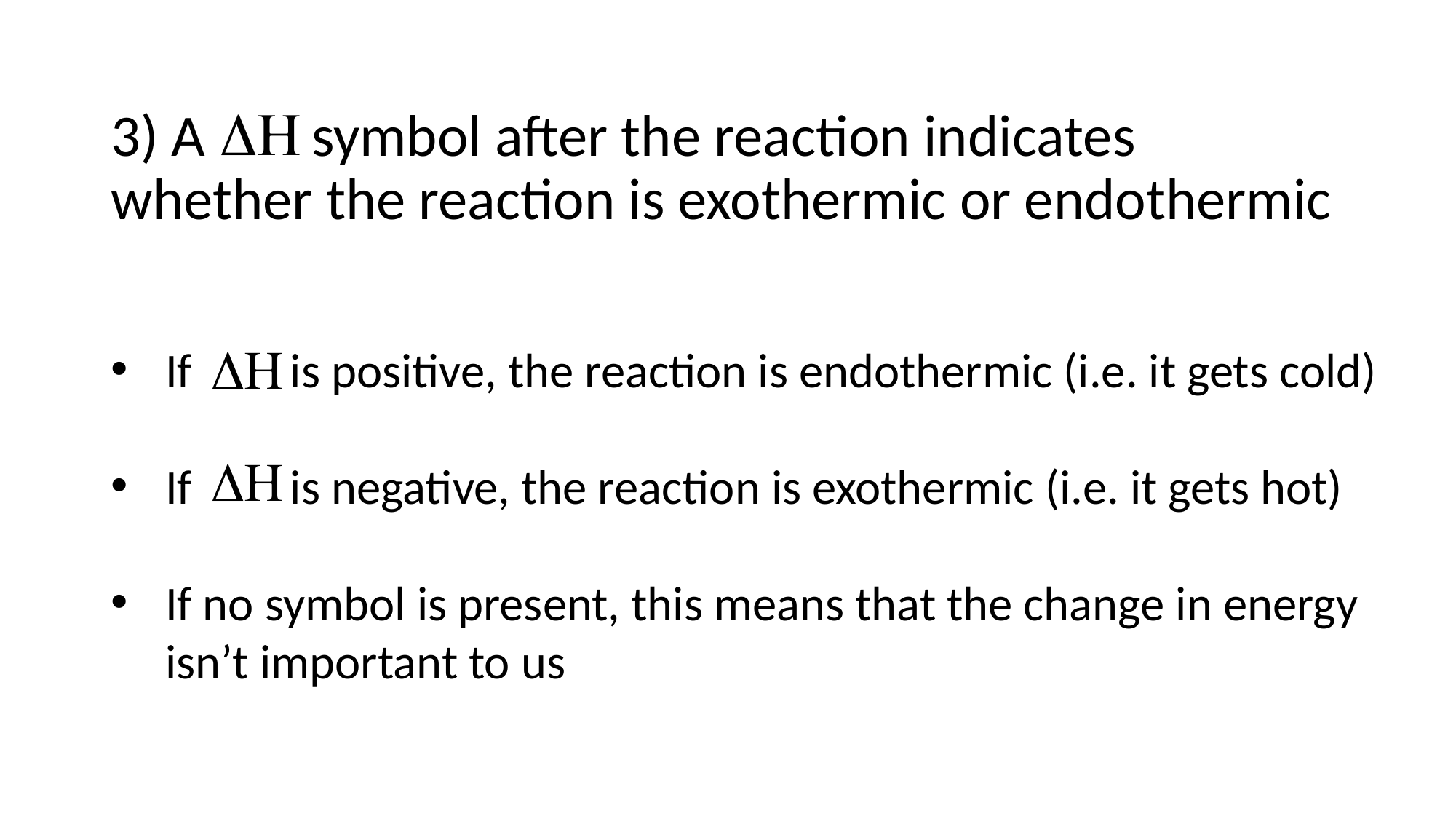

# 3) A        symbol after the reaction indicates whether the reaction is exothermic or endothermic
ΔΗ
ΔΗ
If         is positive, the reaction is endothermic (i.e. it gets cold)

If         is negative, the reaction is exothermic (i.e. it gets hot)

If no symbol is present, this means that the change in energy isn’t important to us
ΔΗ